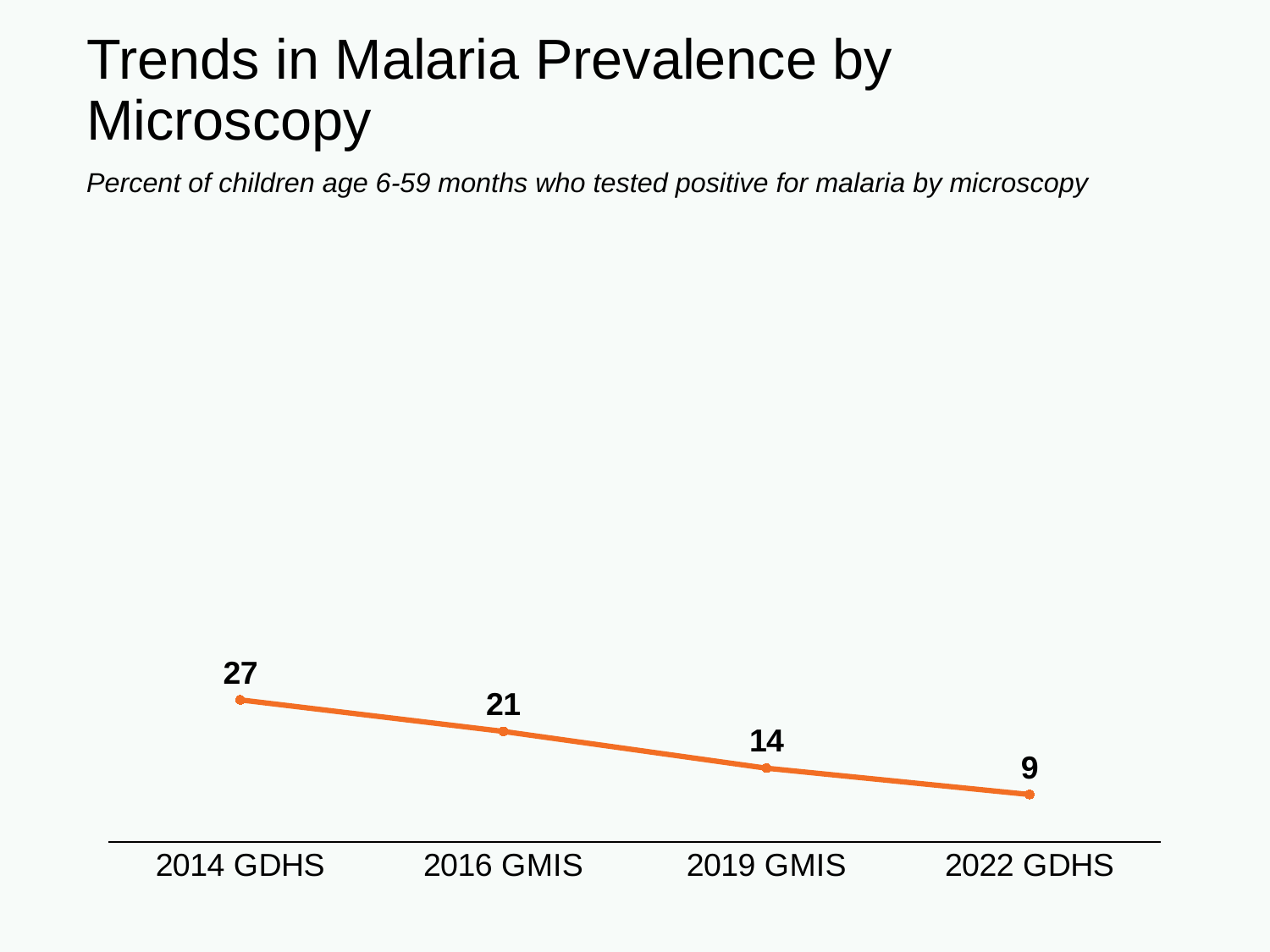

# Trends in Malaria Prevalence by Microscopy
Percent of children age 6-59 months who tested positive for malaria by microscopy

### Chart

| Category | Any ANC from a skilled provider |
|---|---|
| 2014 GDHS | 27.0 |
| 2016 GMIS | 21.0 |
| 2019 GMIS | 14.0 |
| 2022 GDHS | 9.0 |